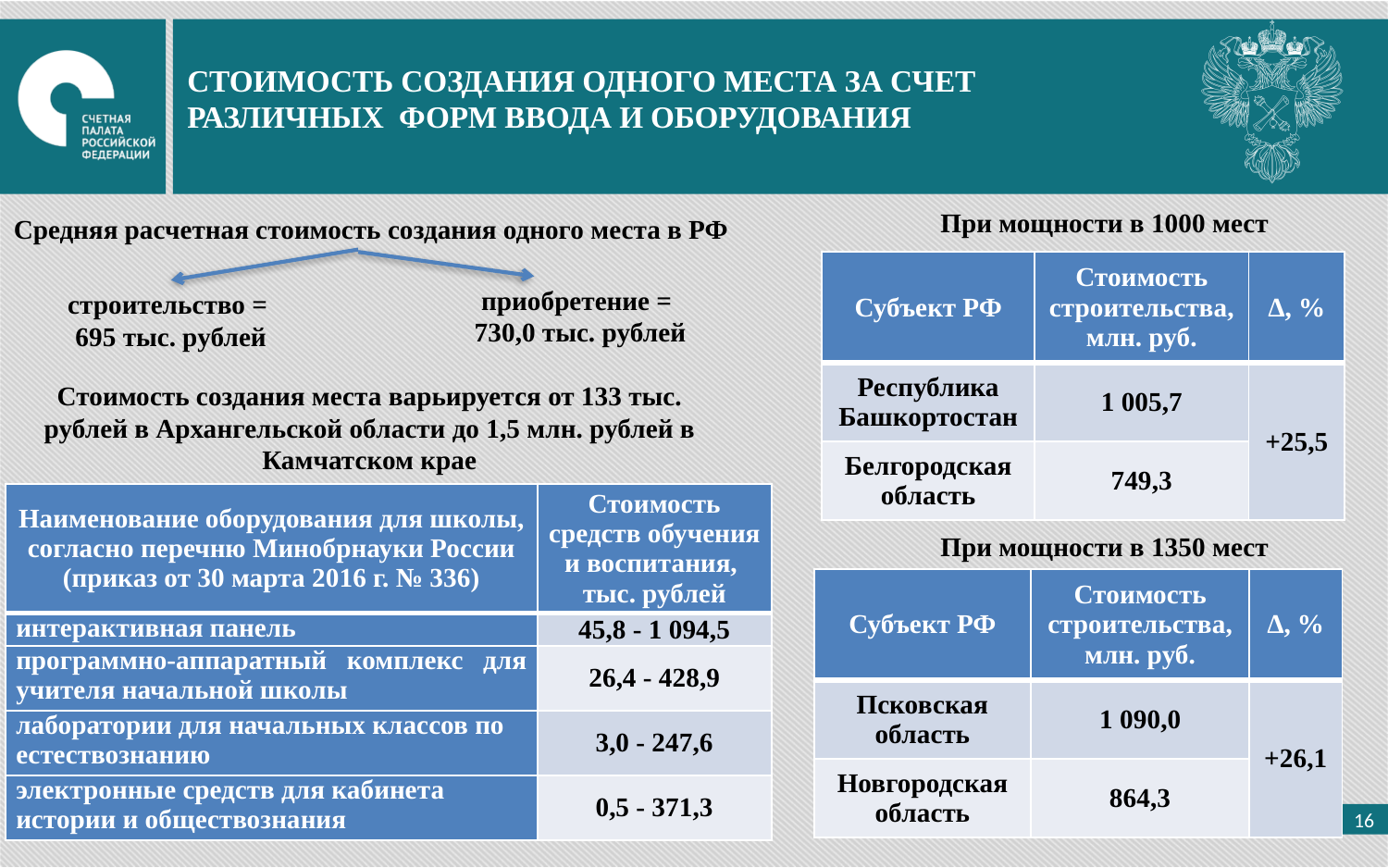

СТОИМОСТЬ СОЗДАНИЯ ОДНОГО МЕСТА ЗА СЧЕТ РАЗЛИЧНЫХ  ФОРМ ВВОДА И ОБОРУДОВАНИЯ
При мощности в 1000 мест
Средняя расчетная стоимость создания одного места в РФ
| Субъект РФ | Стоимость строительства, млн. руб. | ∆, % |
| --- | --- | --- |
| Республика Башкортостан | 1 005,7 | +25,5 |
| Белгородская область | 749,3 |  |
приобретение =
730,0 тыс. рублей
строительство =
695 тыс. рублей
Стоимость создания места варьируется от 133 тыс. рублей в Архангельской области до 1,5 млн. рублей в Камчатском крае
| Наименование оборудования для школы, согласно перечню Минобрнауки России (приказ от 30 марта 2016 г. № 336) | Стоимость средств обучения и воспитания, тыс. рублей |
| --- | --- |
| интерактивная панель | 45,8 - 1 094,5 |
| программно-аппаратный комплекс для учителя начальной школы | 26,4 - 428,9 |
| лаборатории для начальных классов по естествознанию | 3,0 - 247,6 |
| электронные средств для кабинета истории и обществознания | 0,5 - 371,3 |
При мощности в 1350 мест
| Субъект РФ | Стоимость строительства, млн. руб. | ∆, % |
| --- | --- | --- |
| Псковская область | 1 090,0 | +26,1 |
| Новгородская область | 864,3 |  |